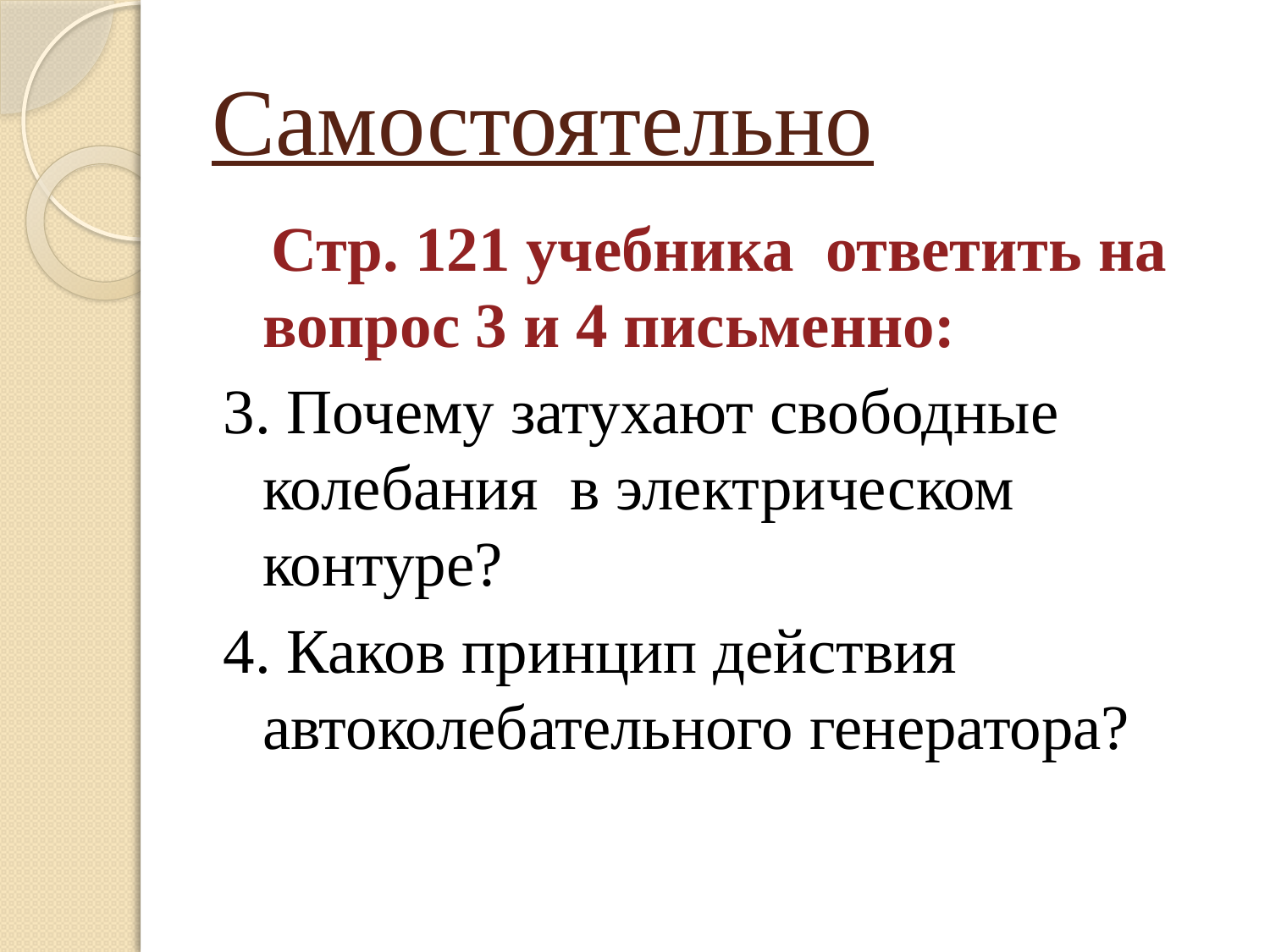

# Самостоятельно
   Стр. 121 учебника  ответить на вопрос 3 и 4 письменно:
3. Почему затухают свободные колебания  в электрическом контуре?
4. Каков принцип действия автоколебательного генератора?